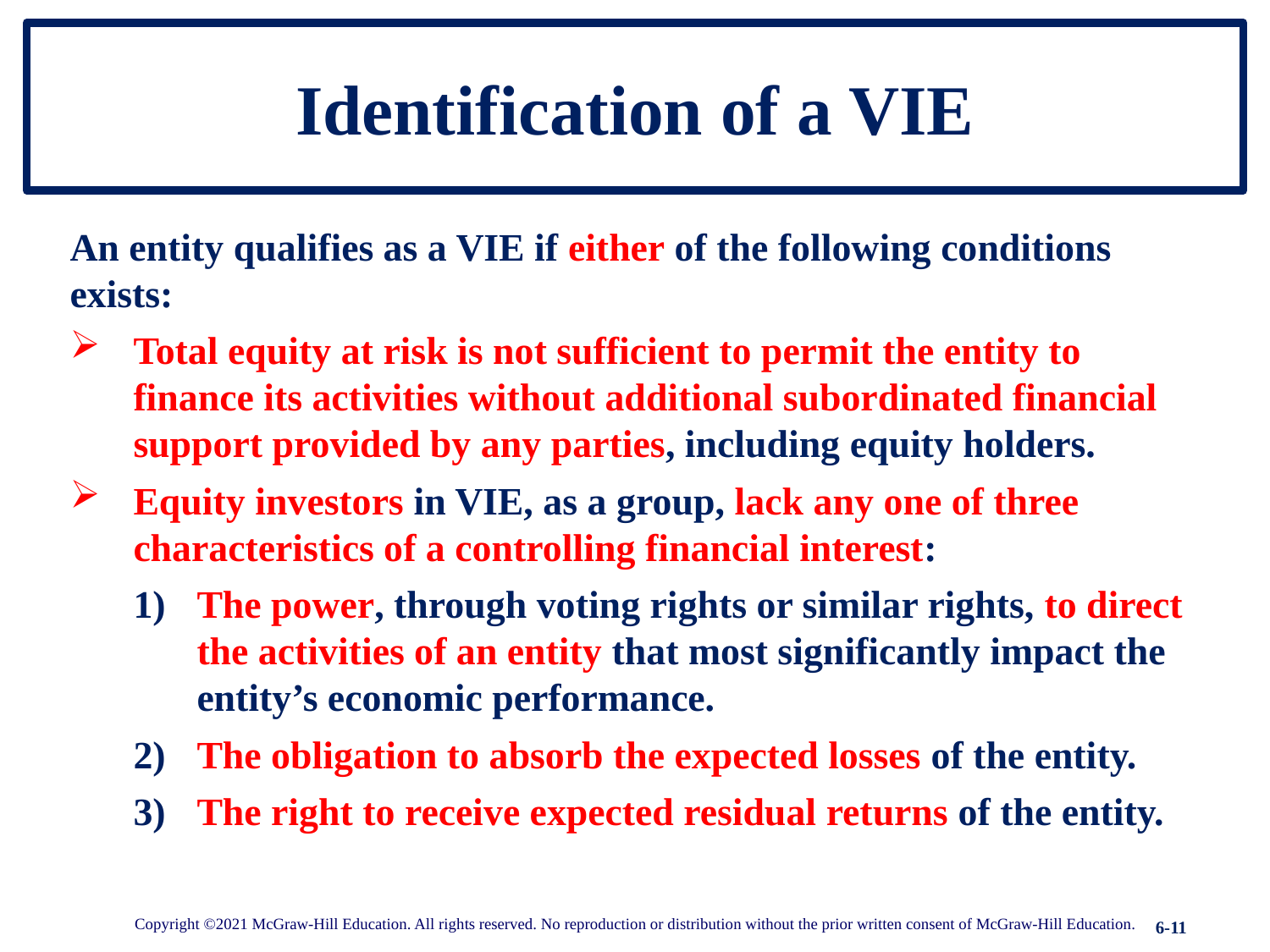

# Identification of a VIE
An entity qualifies as a VIE if either of the following conditions exists:
Total equity at risk is not sufficient to permit the entity to finance its activities without additional subordinated financial support provided by any parties, including equity holders.
Equity investors in VIE, as a group, lack any one of three characteristics of a controlling financial interest:
1) 	The power, through voting rights or similar rights, to direct the activities of an entity that most significantly impact the entity’s economic performance.
2) 	The obligation to absorb the expected losses of the entity.
3) 	The right to receive expected residual returns of the entity.
Copyright ©2021 McGraw-Hill Education. All rights reserved. No reproduction or distribution without the prior written consent of McGraw-Hill Education.
6-11